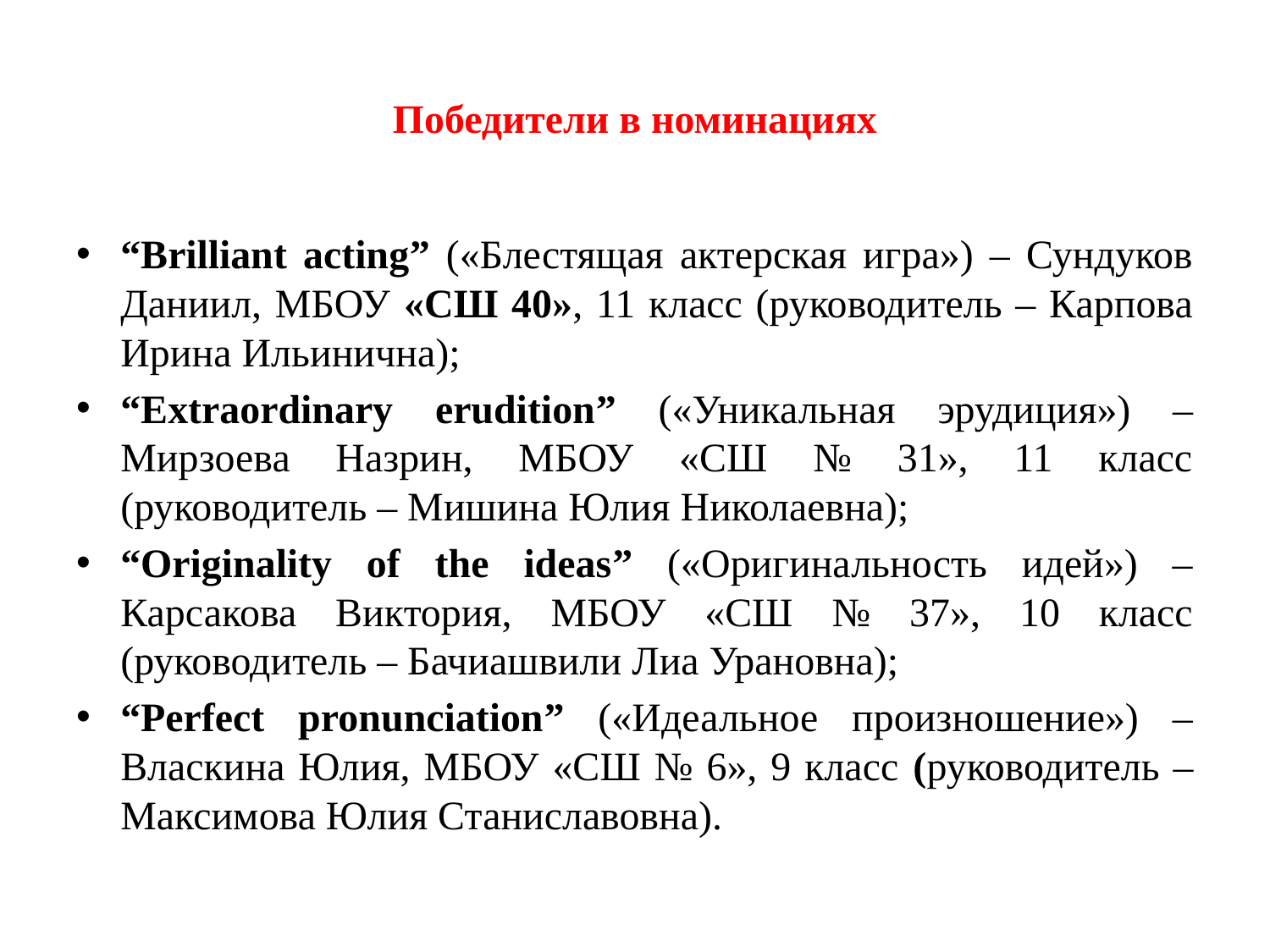

# Победители в номинациях
“Brilliant acting” («Блестящая актерская игра») – Сундуков Даниил, МБОУ «СШ 40», 11 класс (руководитель – Карпова Ирина Ильинична);
“Extraordinary erudition” («Уникальная эрудиция») – Мирзоева Назрин, МБОУ «СШ № 31», 11 класс (руководитель – Мишина Юлия Николаевна);
“Originality of the ideas” («Оригинальность идей») – Карсакова Виктория, МБОУ «СШ № 37», 10 класс (руководитель – Бачиашвили Лиа Урановна);
“Perfect pronunciation” («Идеальное произношение») – Власкина Юлия, МБОУ «СШ № 6», 9 класс (руководитель – Максимова Юлия Станиславовна).